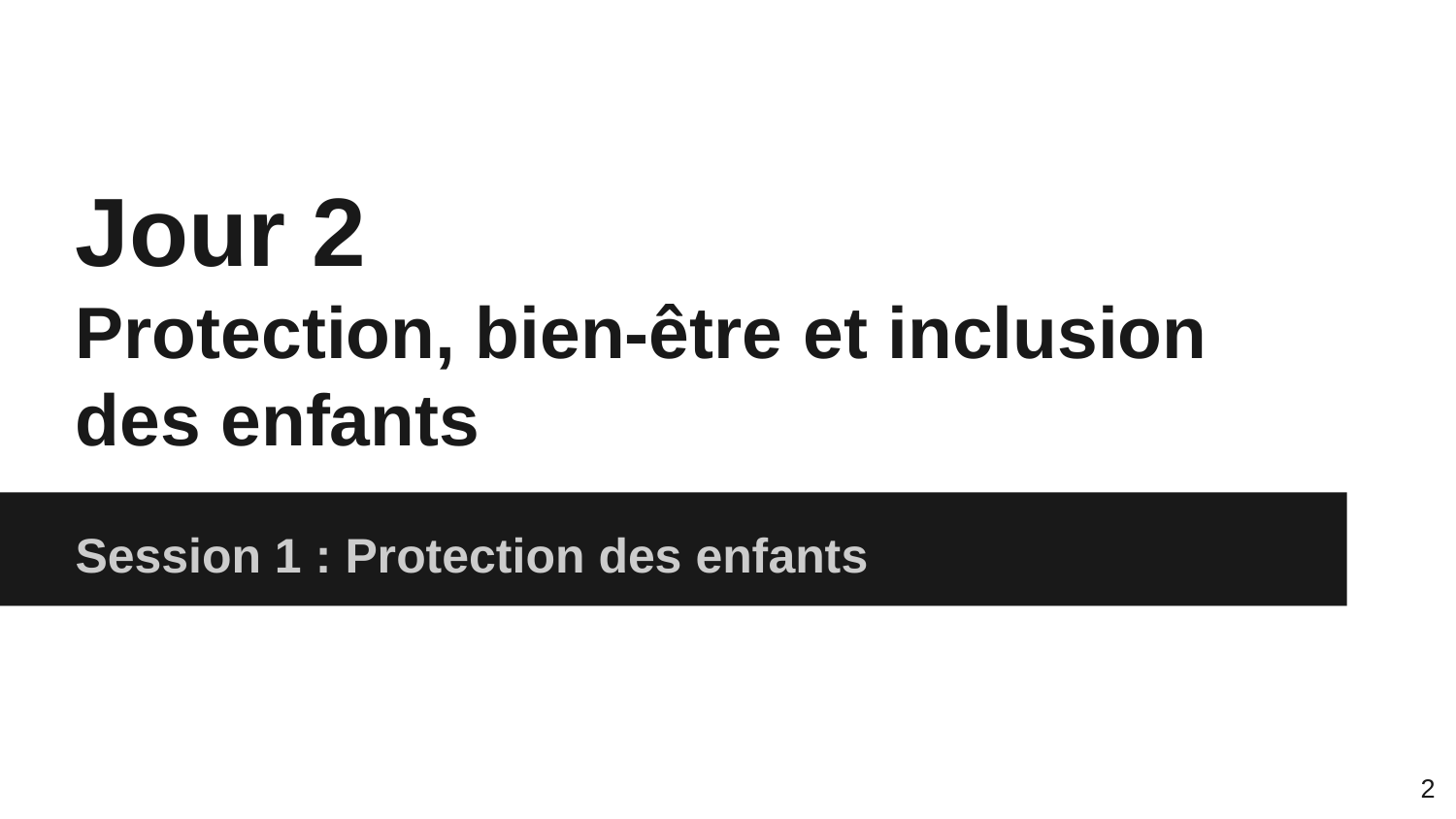

# Jour 2
Protection, bien-être et inclusion des enfants
Session 1 : Protection des enfants
2